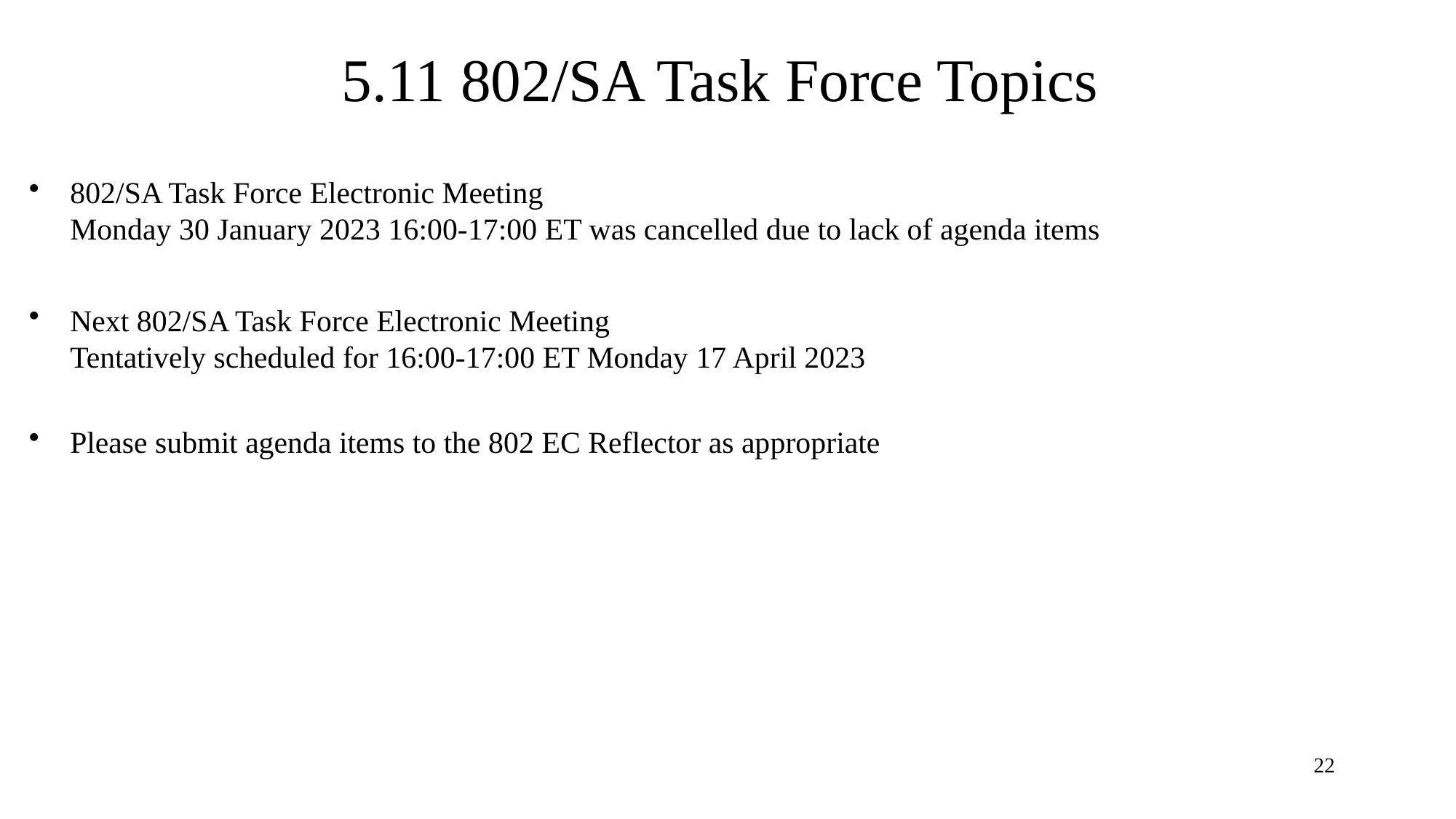

# 5.11 802/SA Task Force Topics
802/SA Task Force Electronic Meeting
Monday 30 January 2023 16:00-17:00 ET was cancelled due to lack of agenda items

Next 802/SA Task Force Electronic Meeting
Tentatively scheduled for 16:00-17:00 ET Monday 17 April 2023

Please submit agenda items to the 802 EC Reflector as appropriate

22